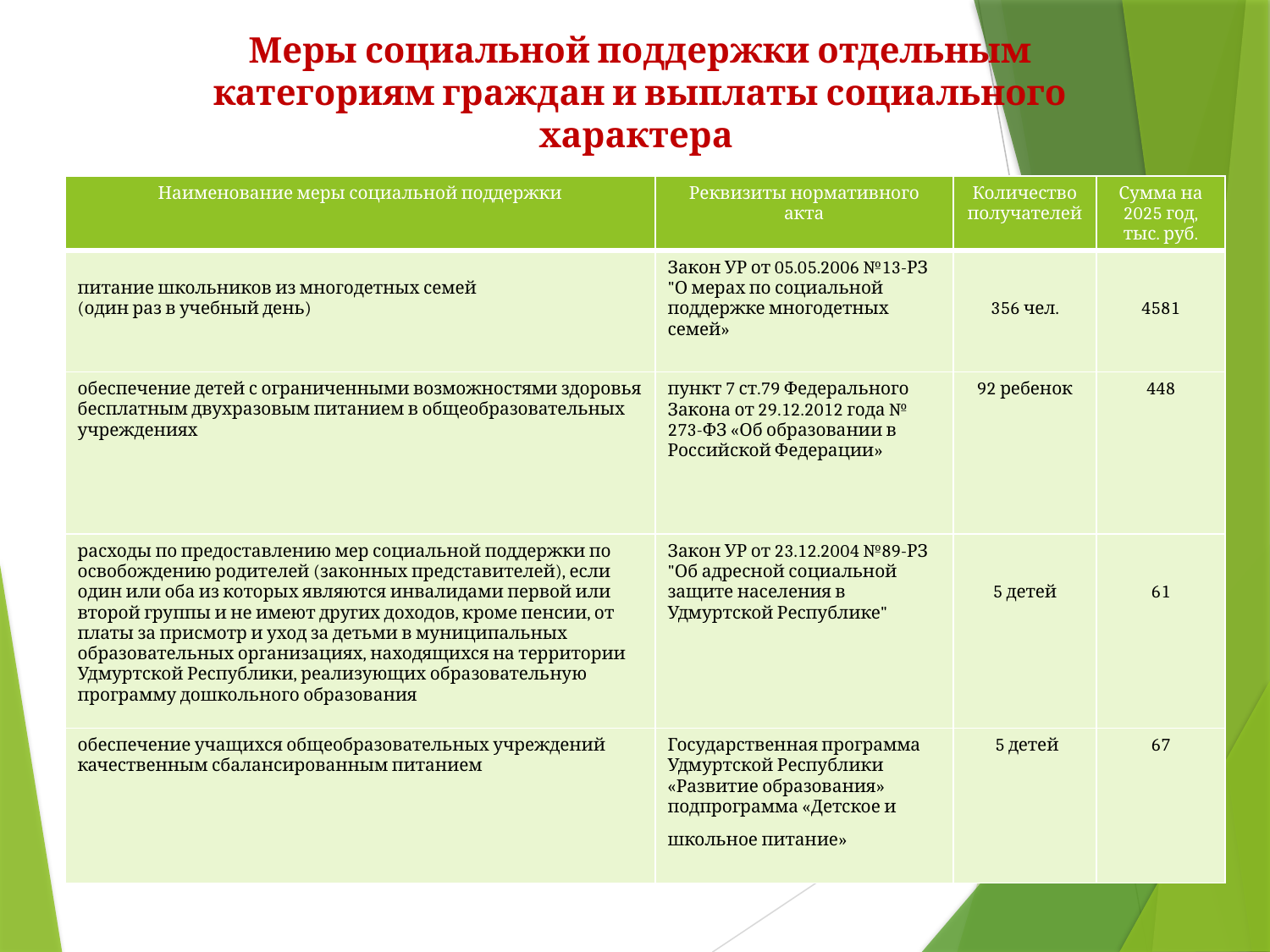

Меры социальной поддержки отдельным категориям граждан и выплаты социального характера

| Наименование меры социальной поддержки | Реквизиты нормативного акта | Количество получателей | Сумма на 2025 год, тыс. руб. |
| --- | --- | --- | --- |
| питание школьников из многодетных семей (один раз в учебный день) | Закон УР от 05.05.2006 №13-РЗ "О мерах по социальной поддержке многодетных семей» | 356 чел. | 4581 |
| обеспечение детей с ограниченными возможностями здоровья бесплатным двухразовым питанием в общеобразовательных учреждениях | пункт 7 ст.79 Федерального Закона от 29.12.2012 года № 273-ФЗ «Об образовании в Российской Федерации» | 92 ребенок | 448 |
| расходы по предоставлению мер социальной поддержки по освобождению родителей (законных представителей), если один или оба из которых являются инвалидами первой или второй группы и не имеют других доходов, кроме пенсии, от платы за присмотр и уход за детьми в муниципальных образовательных организациях, находящихся на территории Удмуртской Республики, реализующих образовательную программу дошкольного образования | Закон УР от 23.12.2004 №89-РЗ "Об адресной социальной защите населения в Удмуртской Республике" | 5 детей | 61 |
| обеспечение учащихся общеобразовательных учреждений качественным сбалансированным питанием | Государственная программа Удмуртской Республики «Развитие образования» подпрограмма «Детское и школьное питание» | 5 детей | 67 |